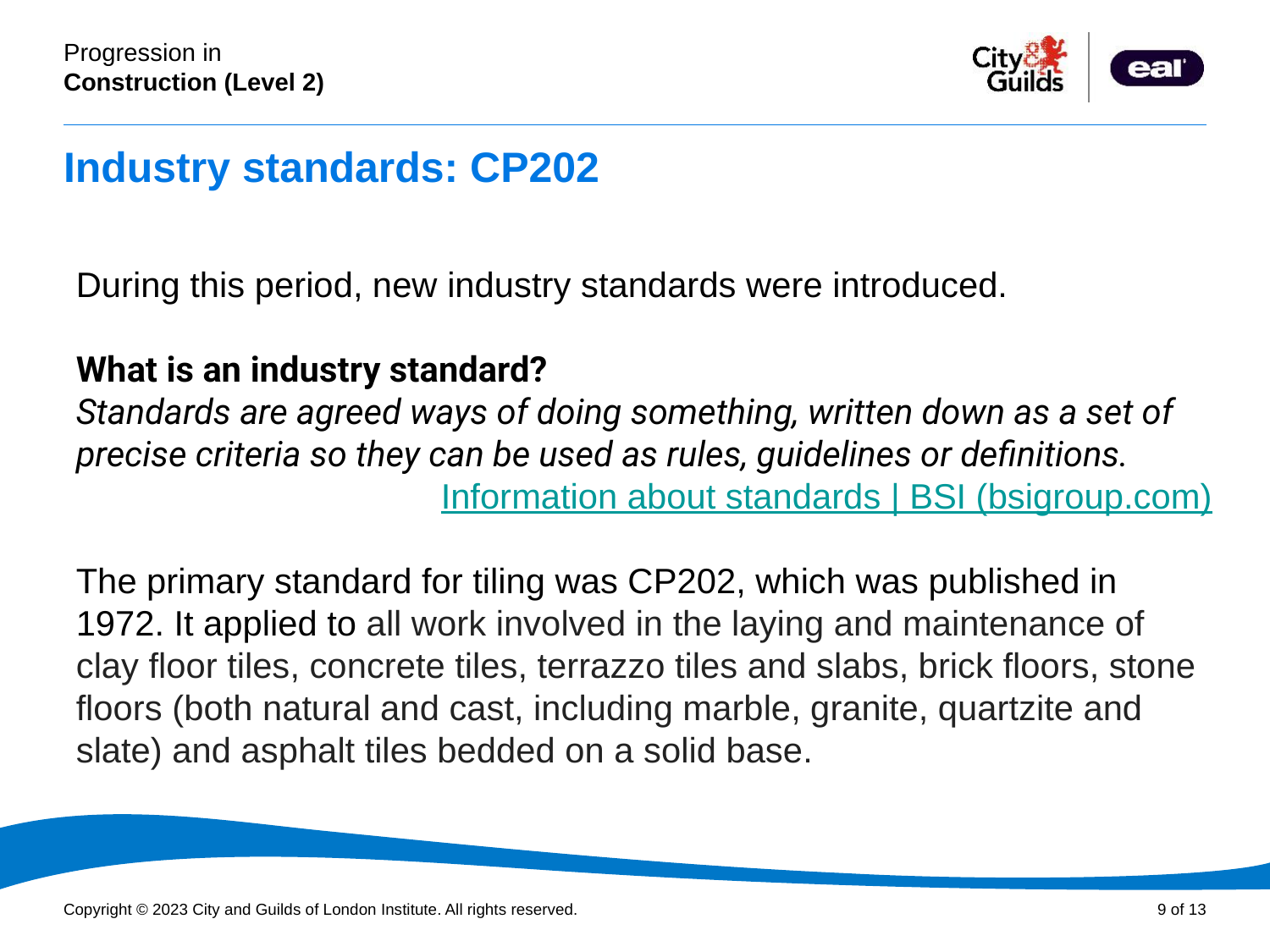

# Industry standards: CP202
During this period, new industry standards were introduced.

What is an industry standard?
Standards are agreed ways of doing something, written down as a set of precise criteria so they can be used as rules, guidelines or definitions.
Information about standards | BSI (bsigroup.com)

The primary standard for tiling was CP202, which was published in 1972. It applied to all work involved in the laying and maintenance of clay floor tiles, concrete tiles, terrazzo tiles and slabs, brick floors, stone floors (both natural and cast, including marble, granite, quartzite and slate) and asphalt tiles bedded on a solid base.